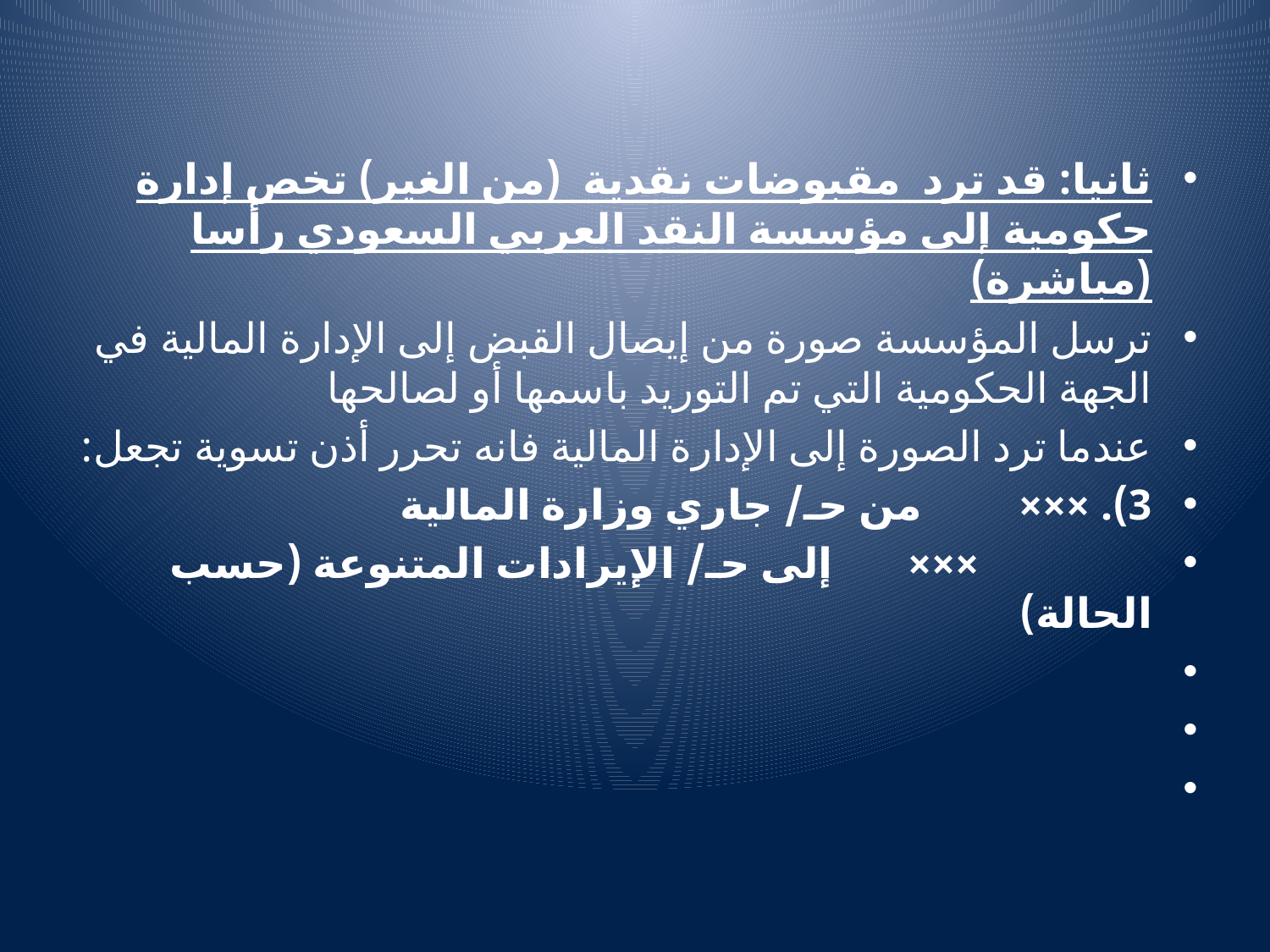

#
ثانيا: قد ترد  مقبوضات نقدية  (من الغير) تخص إدارة حكومية إلى مؤسسة النقد العربي السعودي رأسا (مباشرة)
ترسل المؤسسة صورة من إيصال القبض إلى الإدارة المالية في الجهة الحكومية التي تم التوريد باسمها أو لصالحها
عندما ترد الصورة إلى الإدارة المالية فانه تحرر أذن تسوية تجعل:
3). ×××         من حـ/ جاري وزارة المالية
                ×××       إلى حـ/ الإيرادات المتنوعة (حسب الحالة)